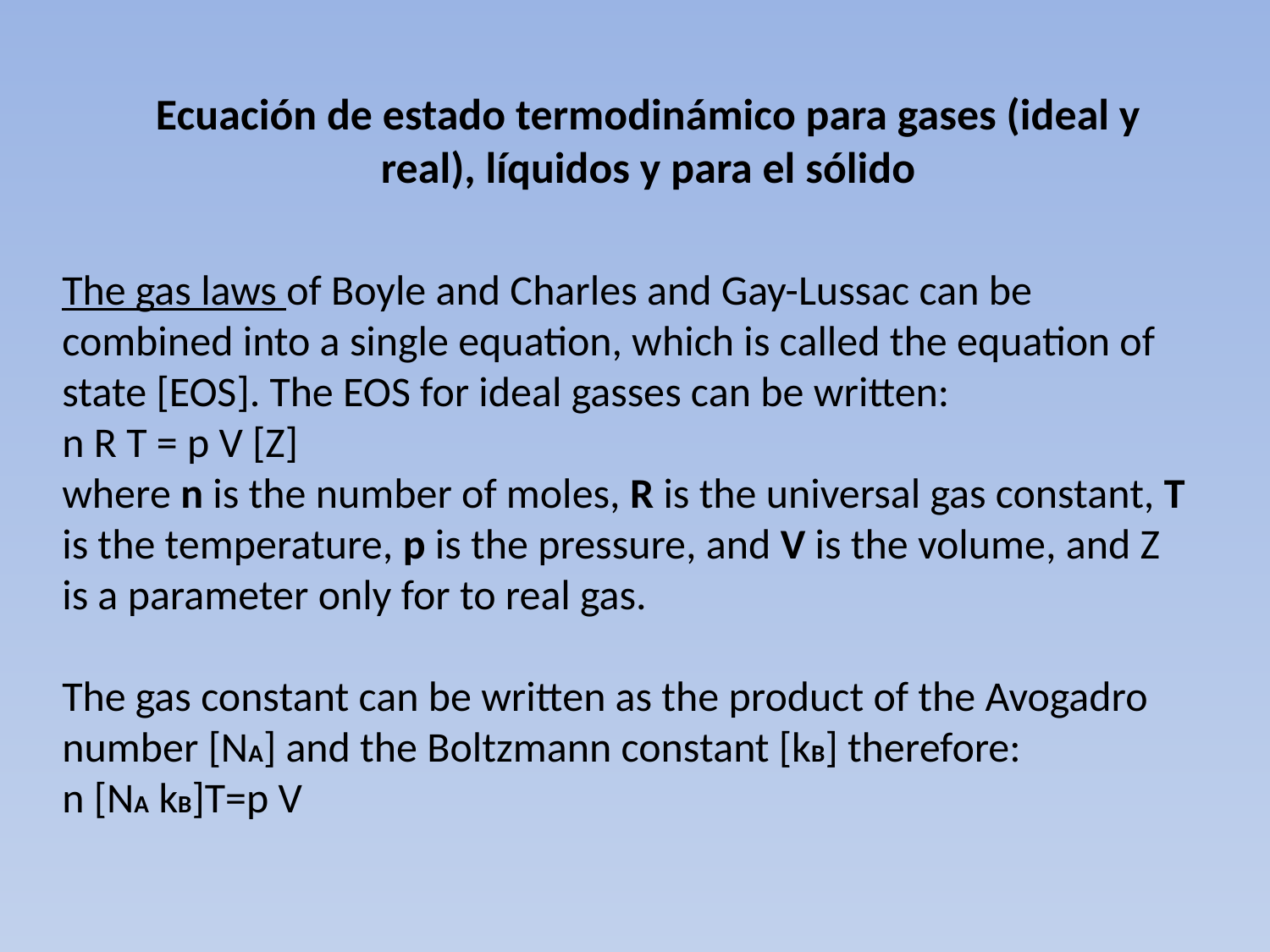

# Ecuación de estado termodinámico para gases (ideal y real), líquidos y para el sólido

The gas laws of Boyle and Charles and Gay-Lussac can be combined into a single equation, which is called the equation of state [EOS]. The EOS for ideal gasses can be written:
n R T = p V [Z]
where n is the number of moles, R is the universal gas constant, T is the temperature, p is the pressure, and V is the volume, and Z is a parameter only for to real gas.

The gas constant can be written as the product of the Avogadro
number [NA] and the Boltzmann constant [kB] therefore:
n [NA kB]T=p V